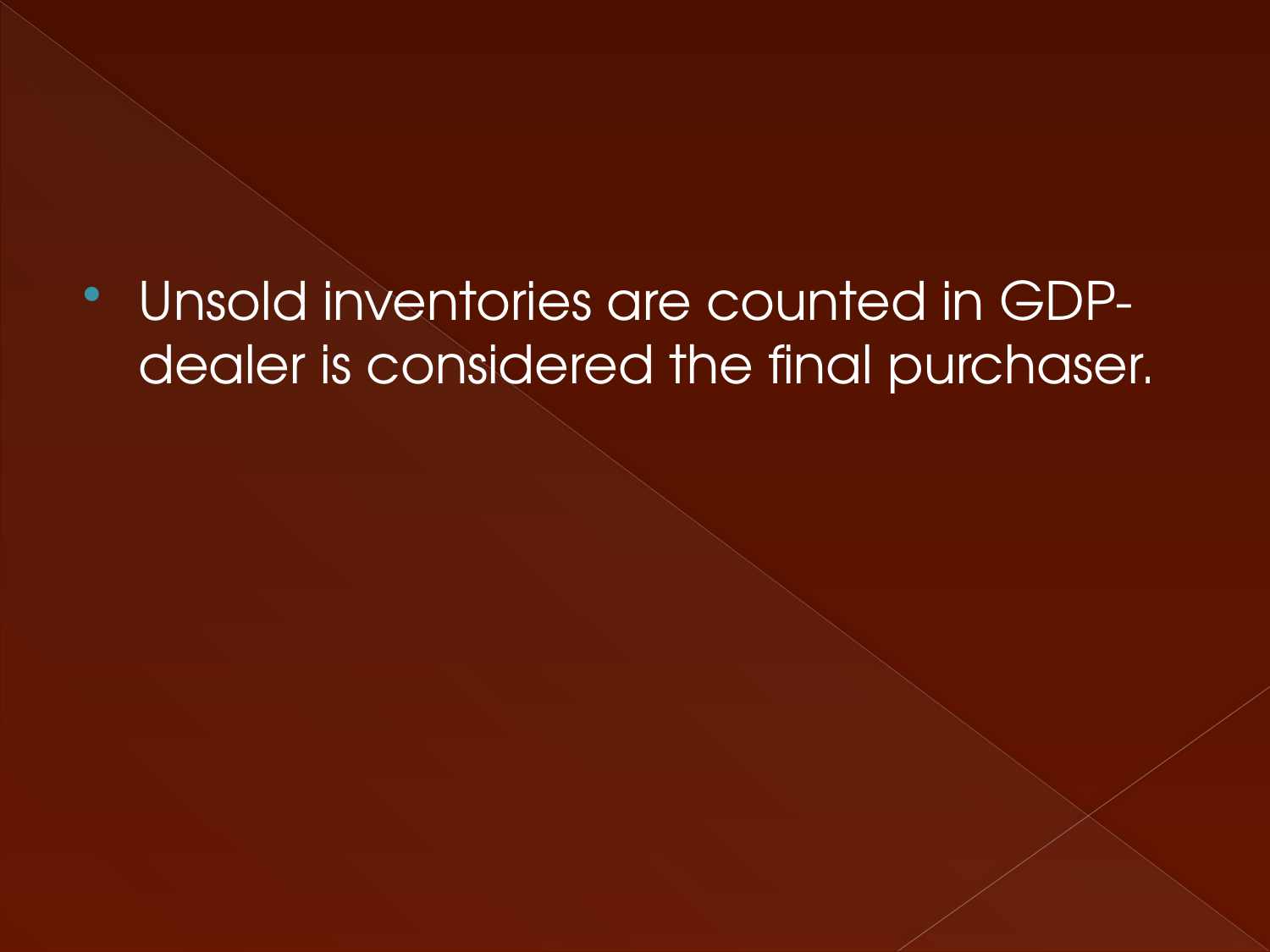

#
Unsold inventories are counted in GDP- dealer is considered the final purchaser.